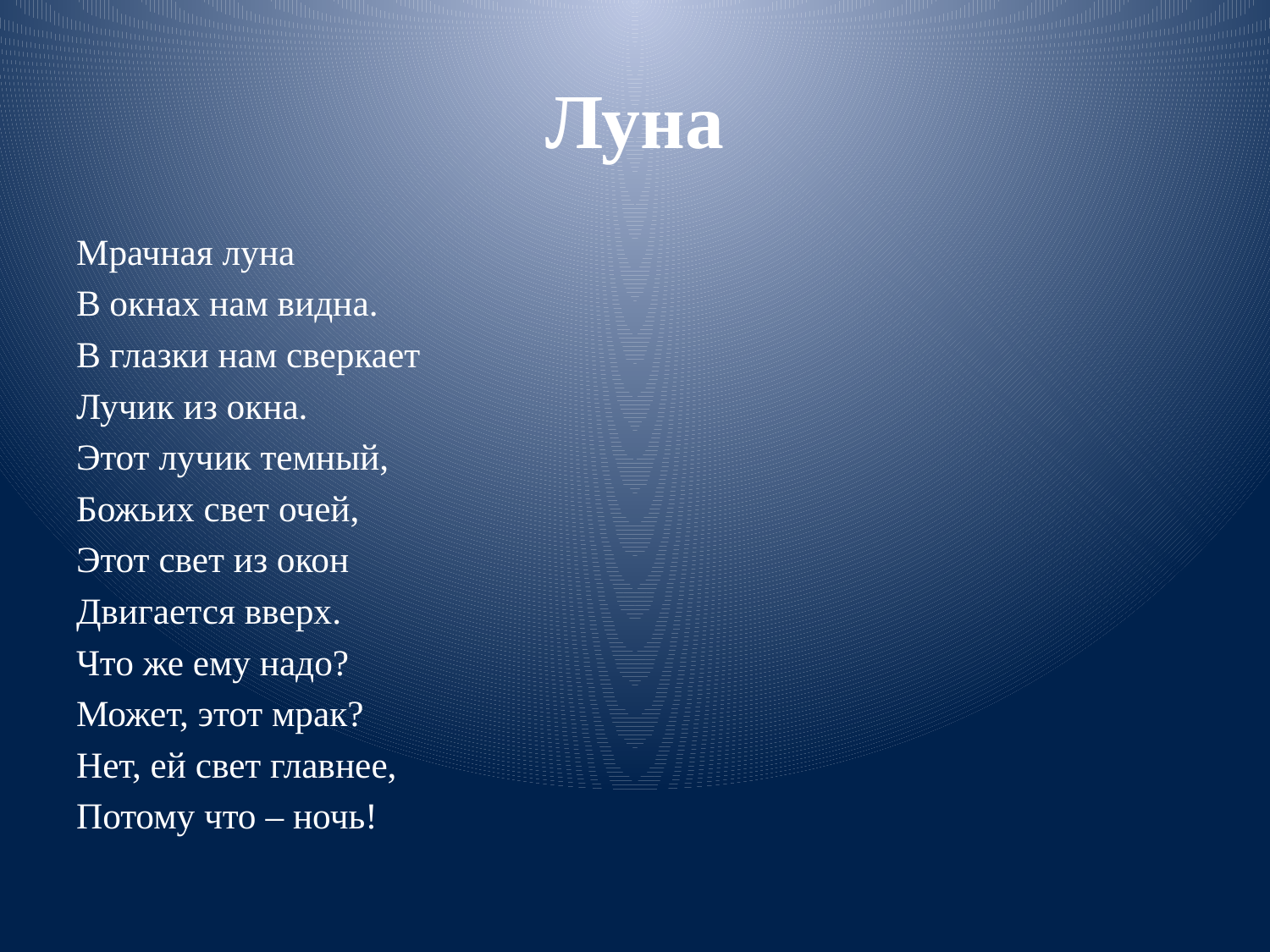

# Луна
Мрачная луна
В окнах нам видна.
В глазки нам сверкает
Лучик из окна.
Этот лучик темный,
Божьих свет очей,
Этот свет из окон
Двигается вверх.
Что же ему надо?
Может, этот мрак?
Нет, ей свет главнее,
Потому что – ночь!